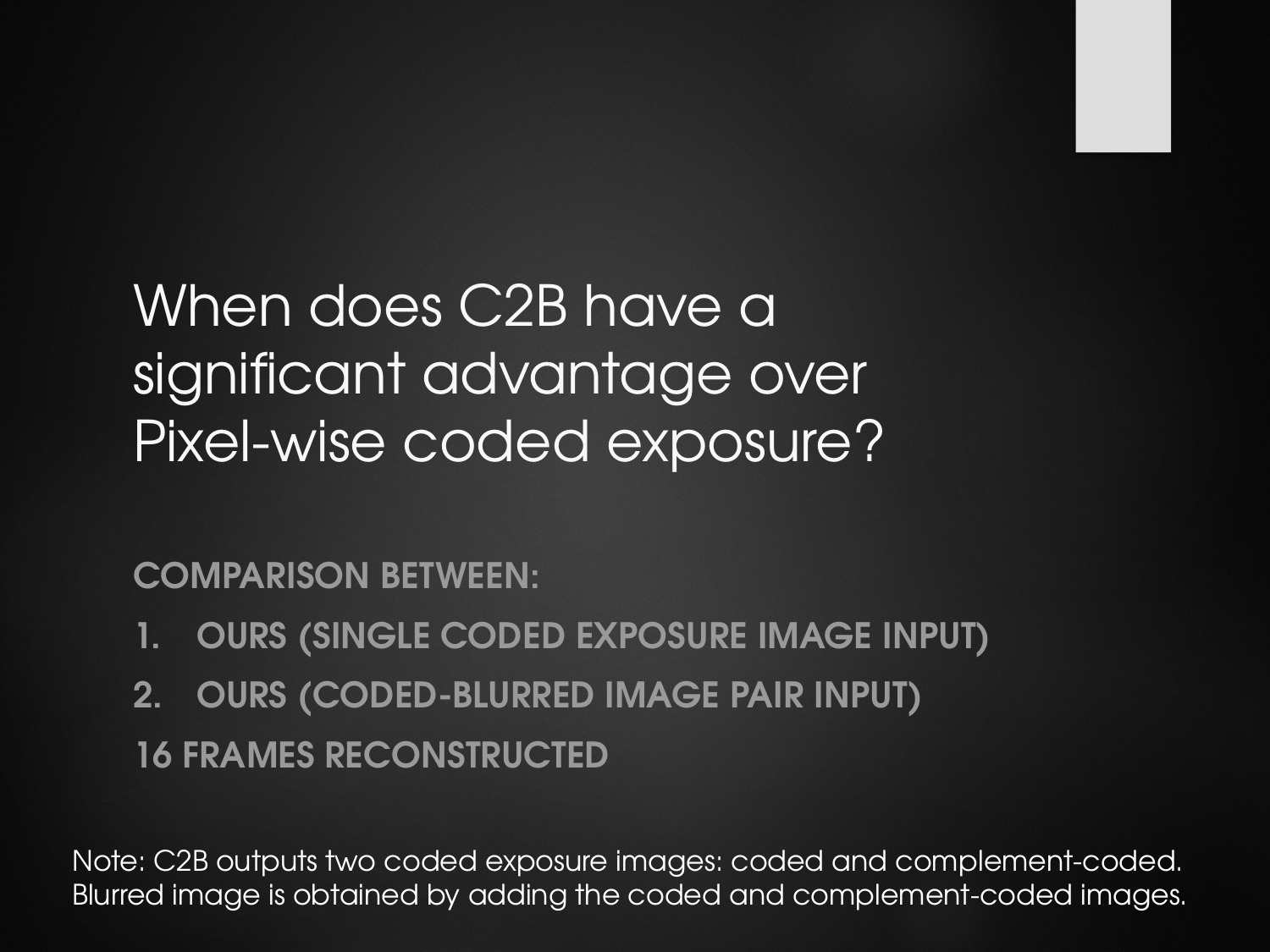

# When does C2B have a significant advantage over Pixel-wise coded exposure?
COMPARISON BETWEEN:
OURS (SINGLE CODED EXPOSURE IMAGE INPUT)
OURS (CODED-BLURRED IMAGE PAIR INPUT)
16 FRAMES RECONSTRUCTED
Note: C2B outputs two coded exposure images: coded and complement-coded. Blurred image is obtained by adding the coded and complement-coded images.